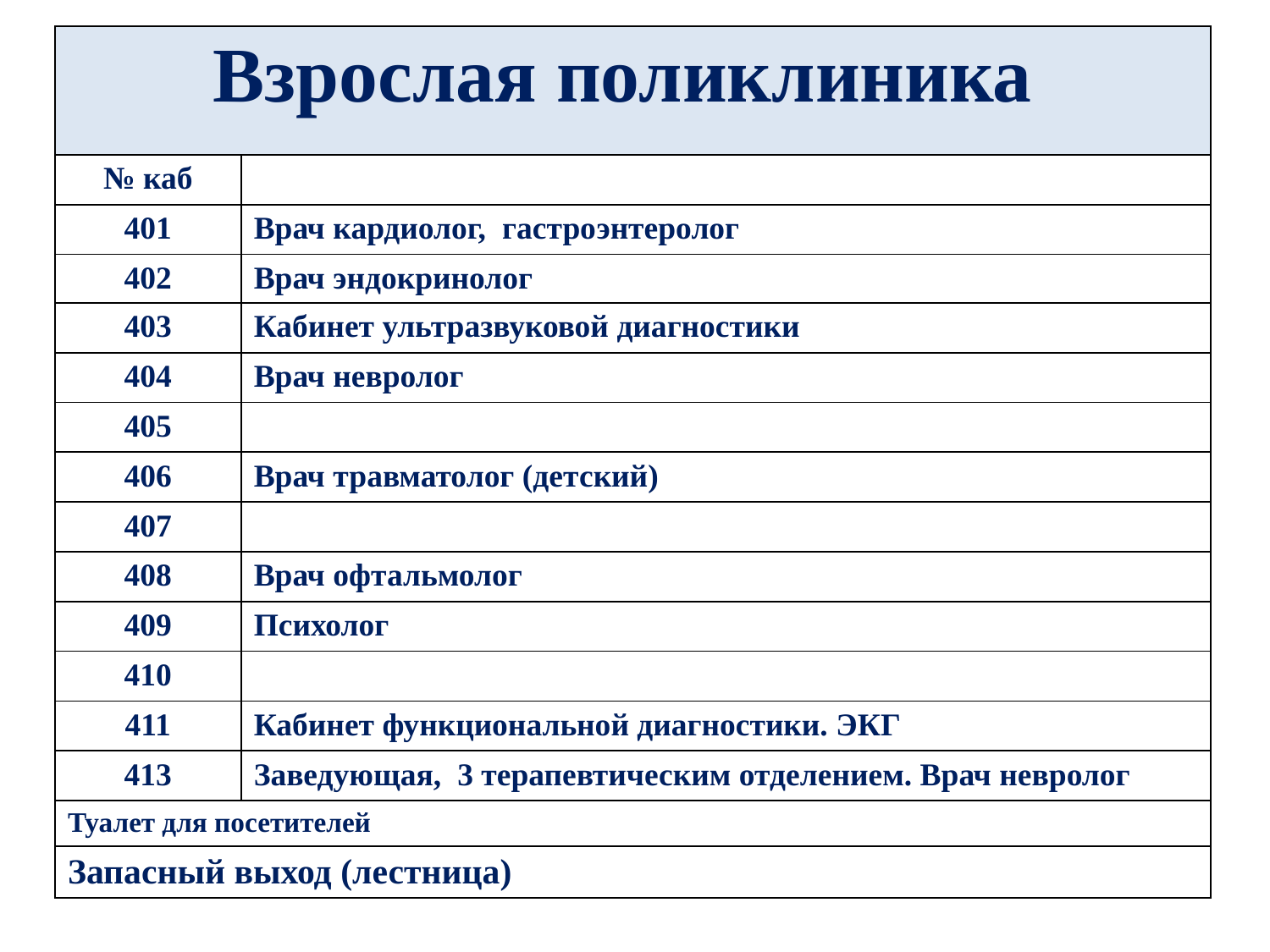

| Взрослая поликлиника |  |
| --- | --- |
| № каб |  |
| 401 | Врач кардиолог, гастроэнтеролог |
| 402 | Врач эндокринолог |
| 403 | Кабинет ультразвуковой диагностики |
| 404 | Врач невролог |
| 405 |  |
| 406 | Врач травматолог (детский) |
| 407 |  |
| 408 | Врач офтальмолог |
| 409 | Психолог |
| 410 |  |
| 411 | Кабинет функциональной диагностики. ЭКГ |
| 413 | Заведующая, 3 терапевтическим отделением. Врач невролог |
| Туалет для посетителей |  |
| Запасный выход (лестница) |  |